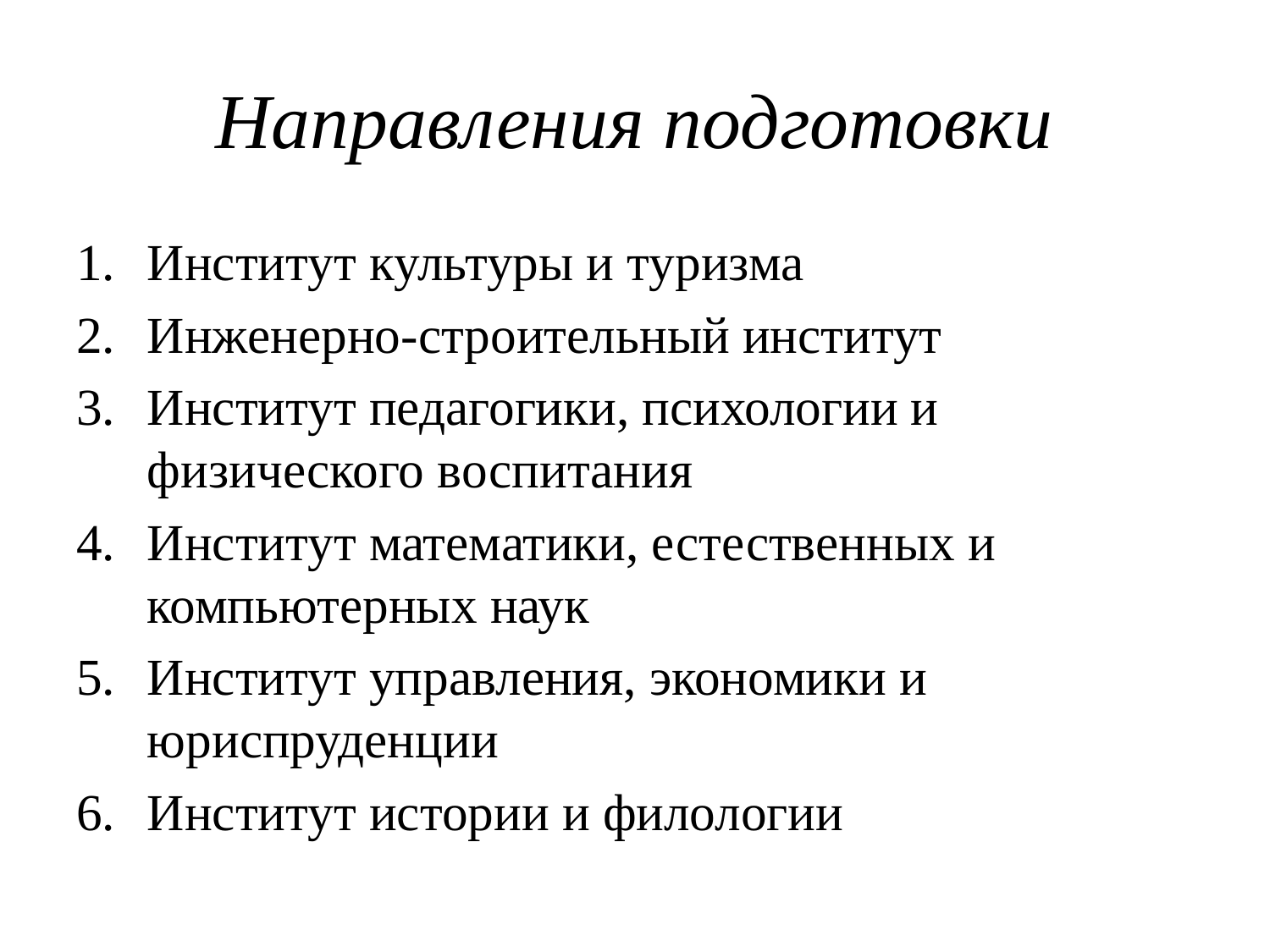

# Направления подготовки
Институт культуры и туризма
Инженерно-строительный институт
Институт педагогики, психологии и физического воспитания
Институт математики, естественных и компьютерных наук
Институт управления, экономики и юриспруденции
Институт истории и филологии